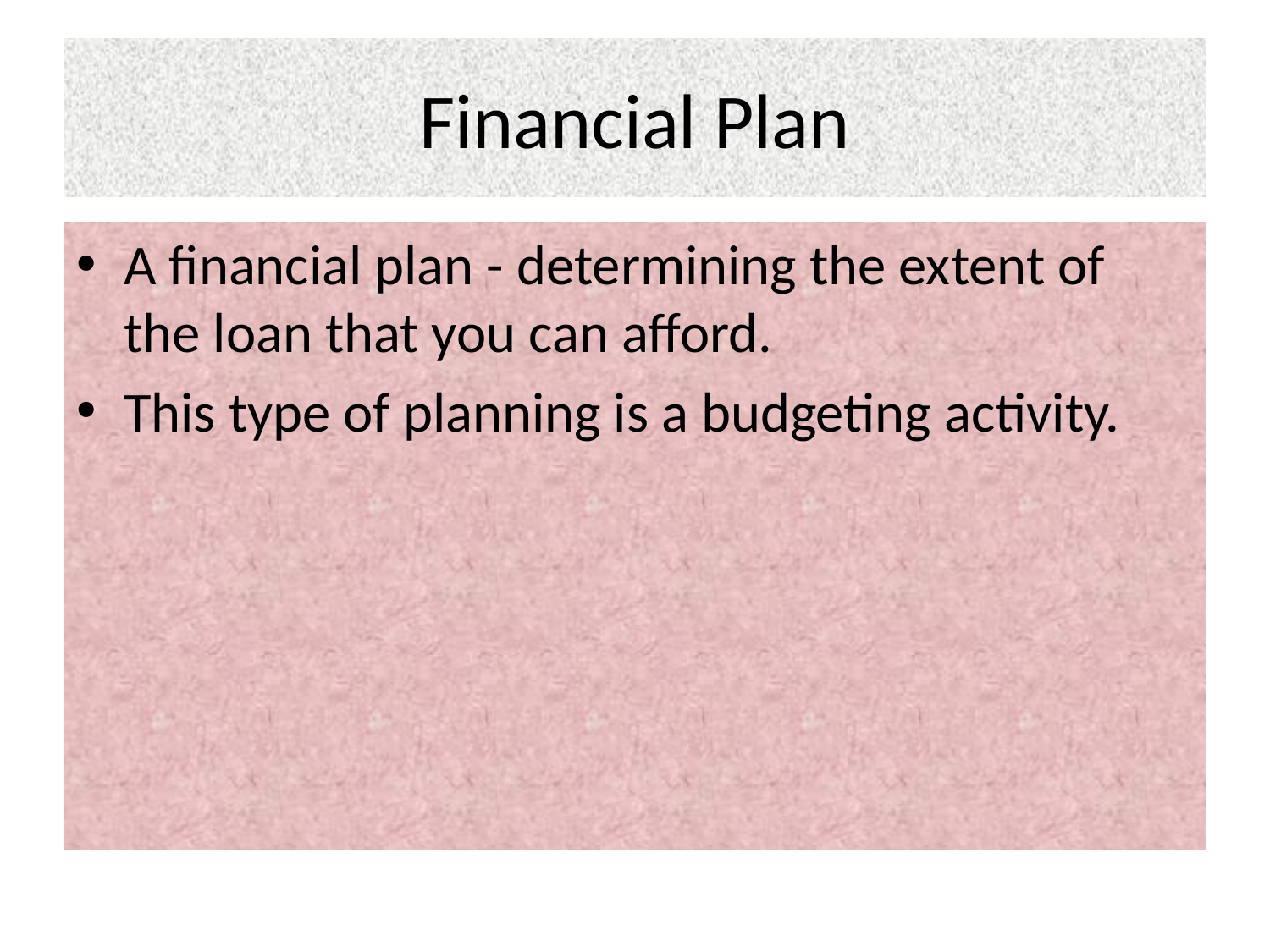

# Financial Plan
A financial plan - determining the extent of the loan that you can afford.
This type of planning is a budgeting activity.